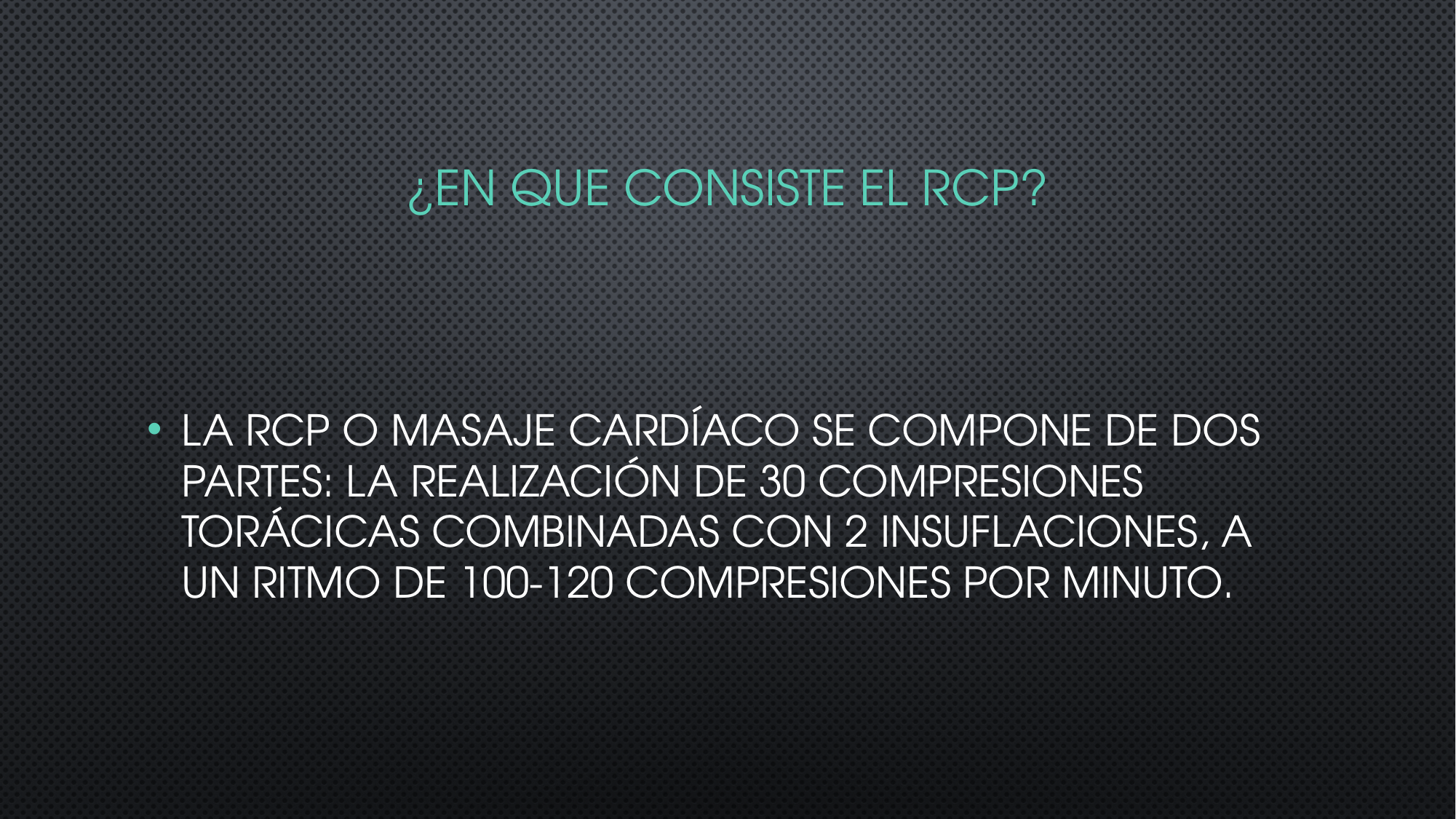

# ¿EN QUE CONSISTE EL RCP?
La RCP o masaje cardíaco se compone de dos partes: la realización de 30 compresiones torácicas combinadas con 2 insuflaciones, a un ritmo de 100-120 compresiones por minuto.